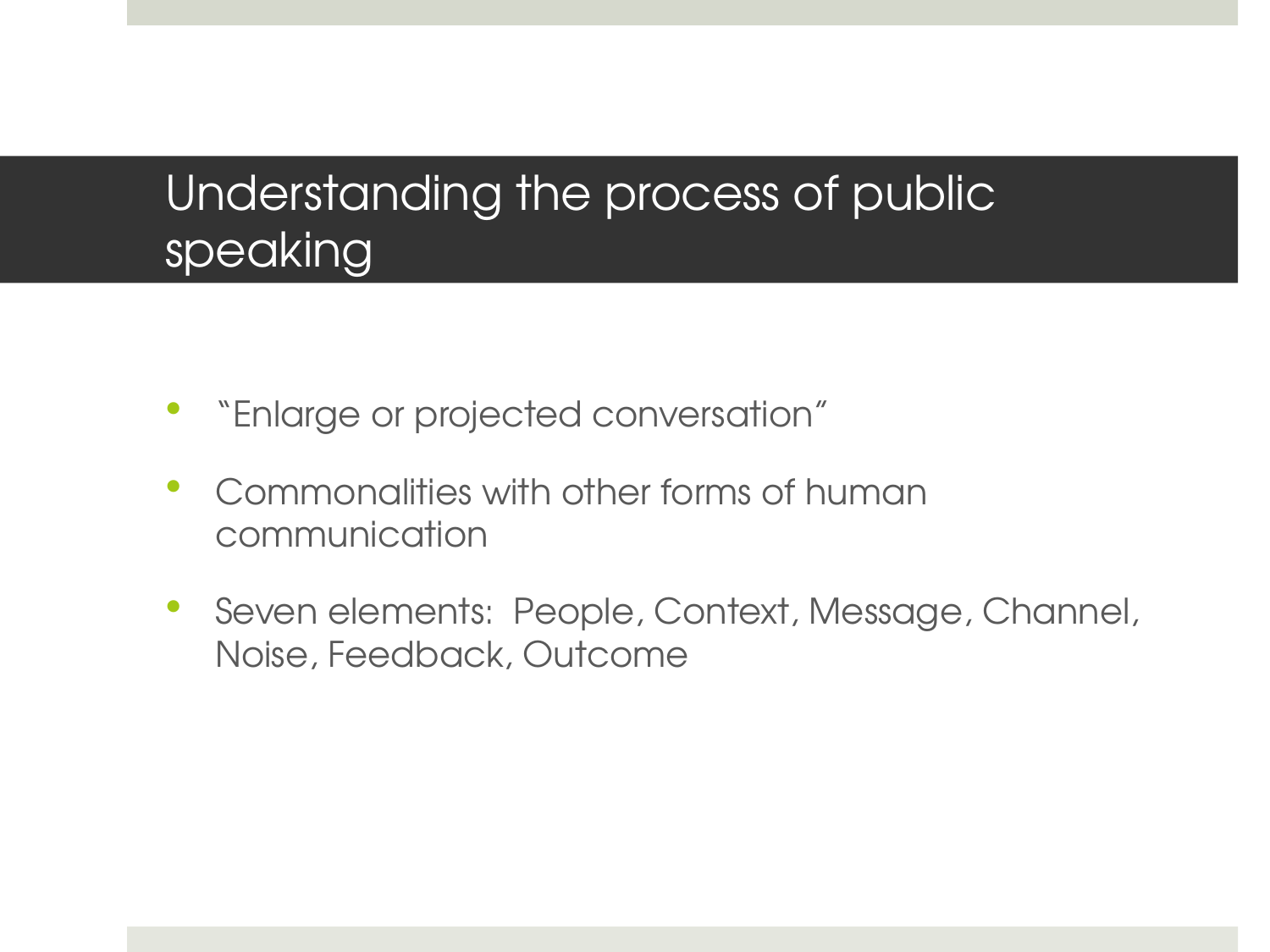

# Understanding the process of public speaking
“Enlarge or projected conversation”
Commonalities with other forms of human communication
Seven elements:  People, Context, Message, Channel, Noise, Feedback, Outcome